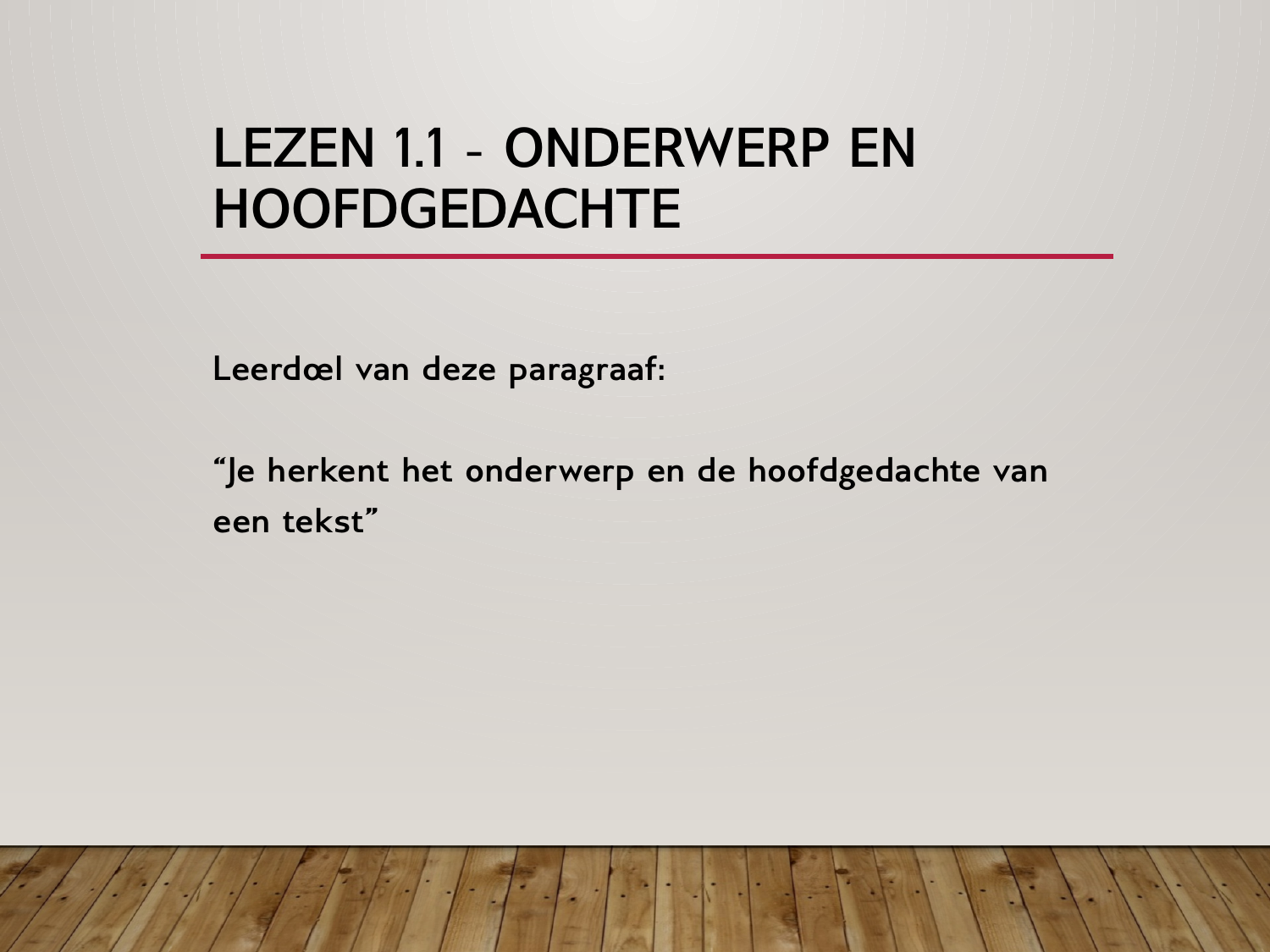

# Lezen 1.1 - Onderwerp en hoofdgedachte
Leerdoel van deze paragraaf:
“Je herkent het onderwerp en de hoofdgedachte van een tekst”